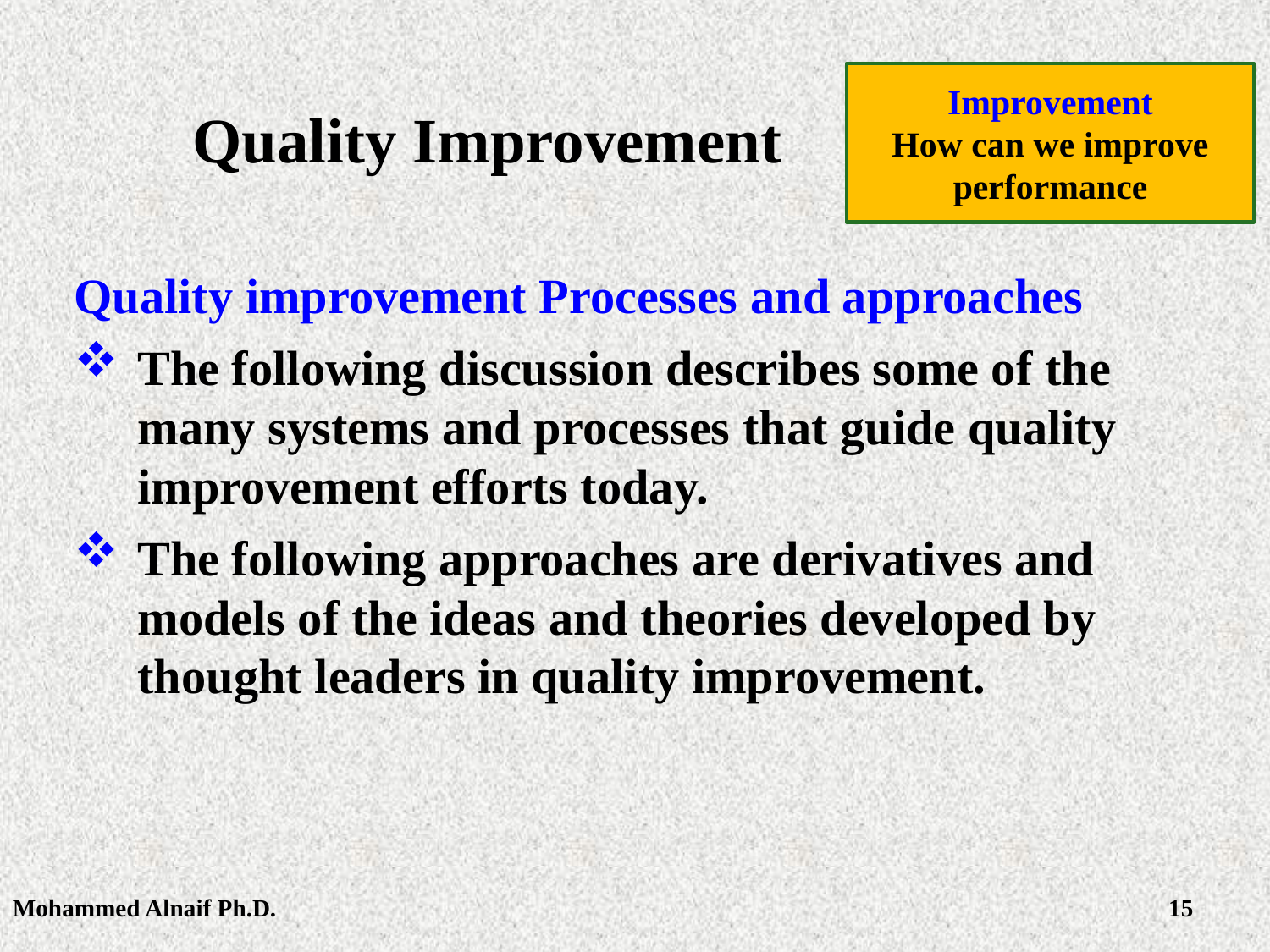

Improvement
How can we improve performance
# Quality Improvement
Quality improvement Processes and approaches
The following discussion describes some of the many systems and processes that guide quality improvement efforts today.
The following approaches are derivatives and models of the ideas and theories developed by thought leaders in quality improvement.
Mohammed Alnaif Ph.D.
15